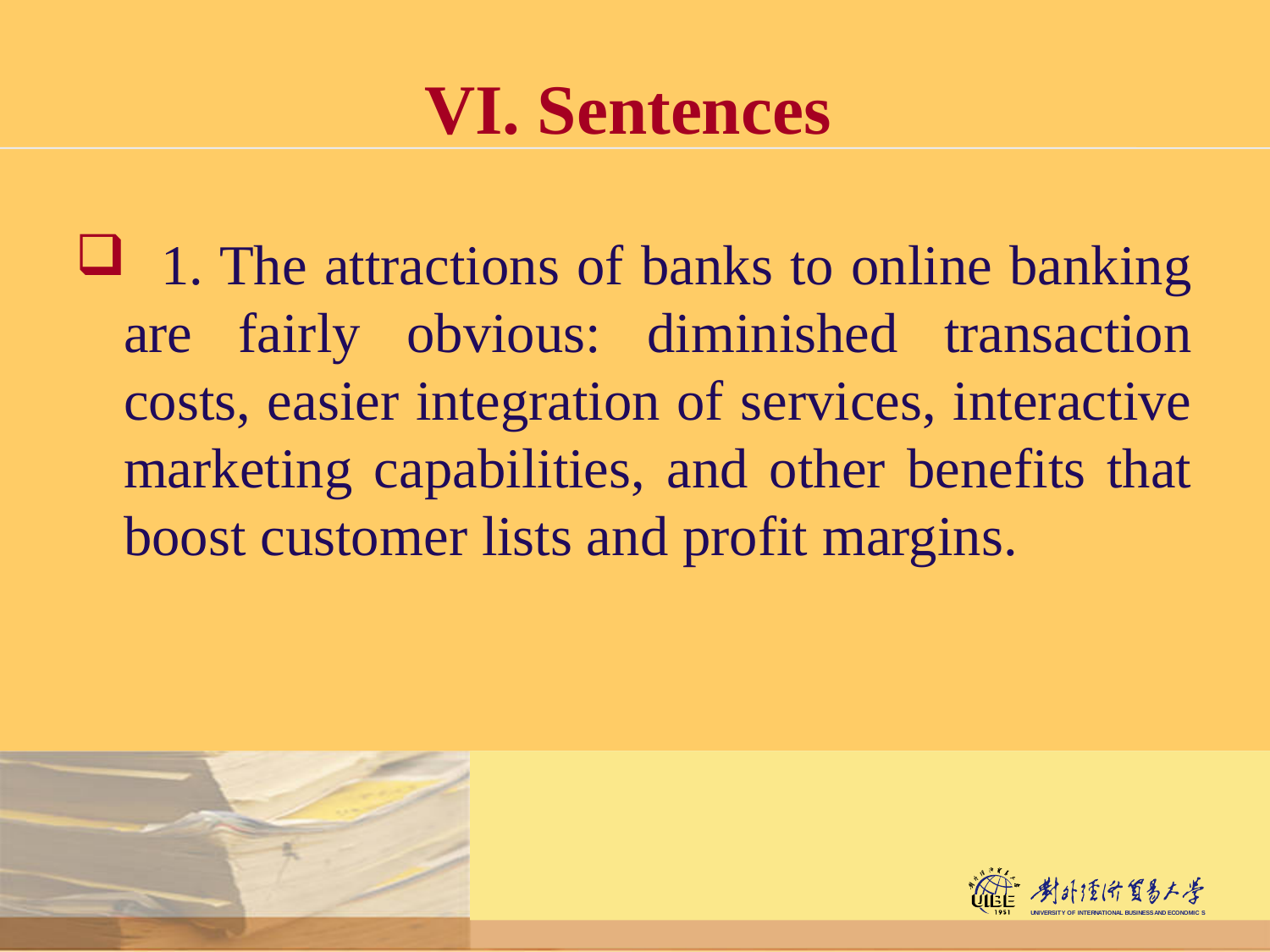

# VI. Sentences
  1. The attractions of banks to online banking are fairly obvious: diminished transaction costs, easier integration of services, interactive marketing capabilities, and other benefits that boost customer lists and profit margins.